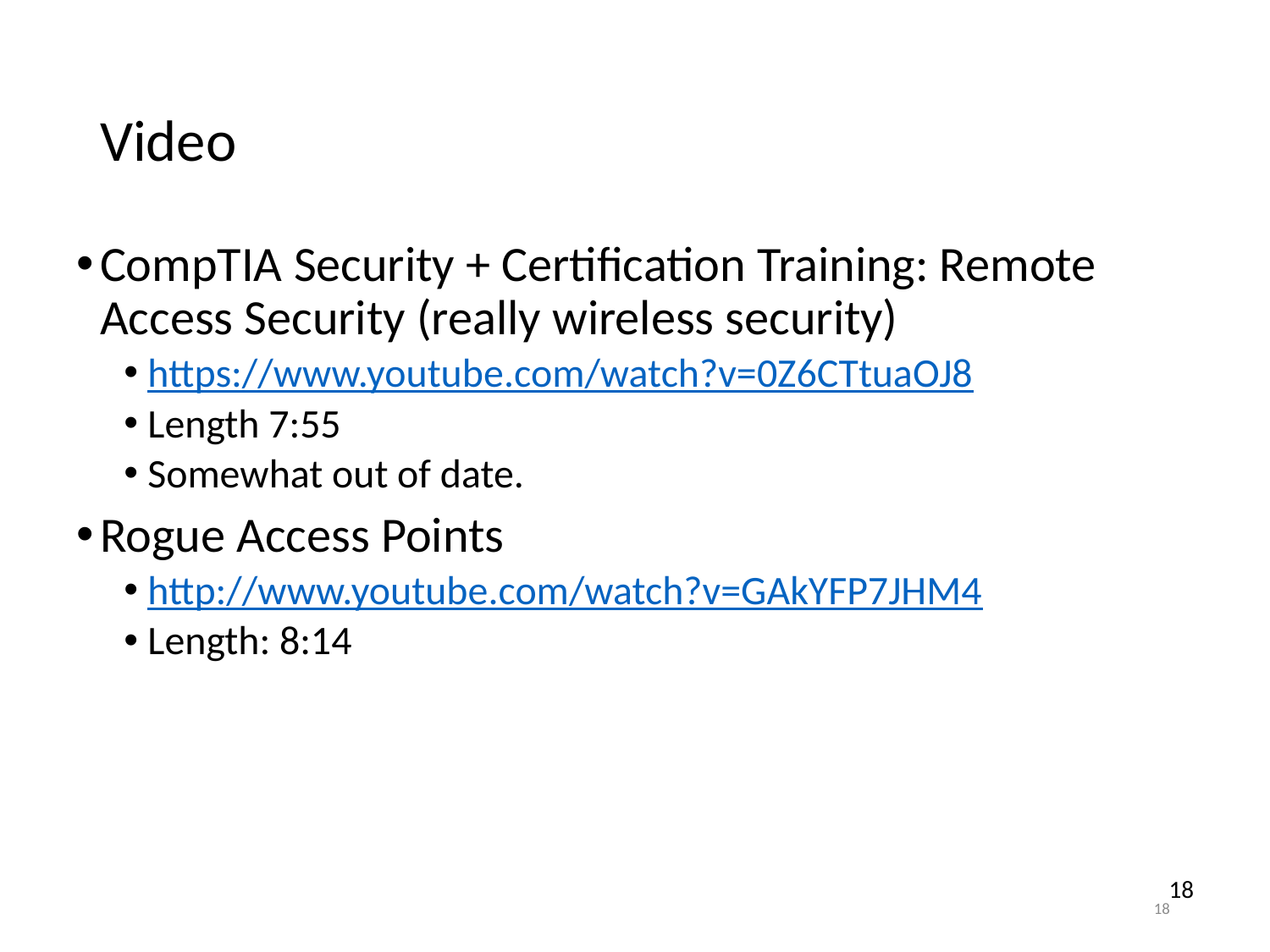

# Video
CompTIA Security + Certification Training: Remote Access Security (really wireless security)
https://www.youtube.com/watch?v=0Z6CTtuaOJ8
Length 7:55
Somewhat out of date.
Rogue Access Points
http://www.youtube.com/watch?v=GAkYFP7JHM4
Length: 8:14

18
18